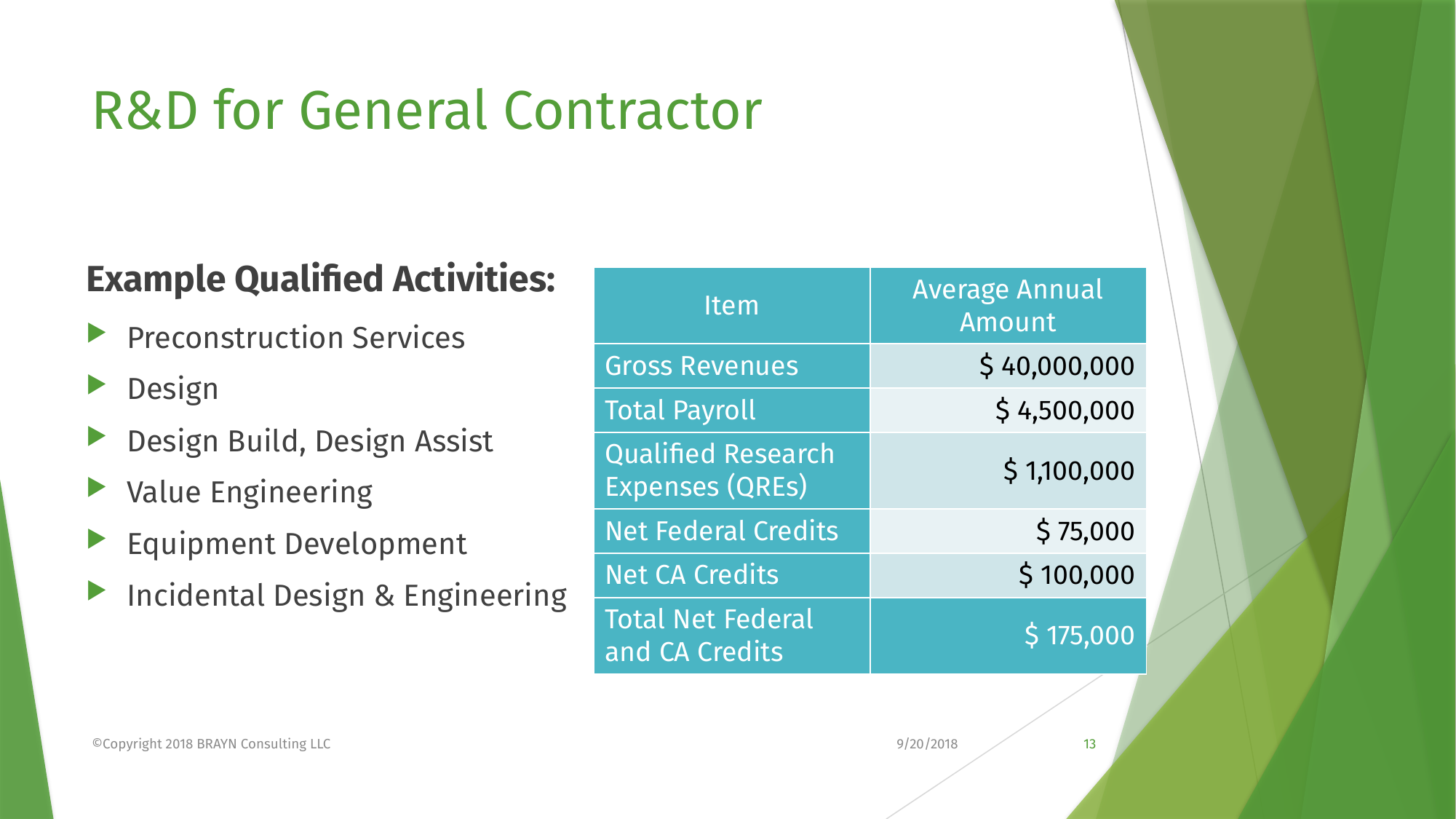

R&D for General Contractor
Example Qualified Activities:
| Item | Average Annual Amount |
| --- | --- |
| Gross Revenues | $ 40,000,000 |
| Total Payroll | $ 4,500,000 |
| Qualified Research Expenses (QREs) | $ 1,100,000 |
| Net Federal Credits | $ 75,000 |
| Net CA Credits | $ 100,000 |
| Total Net Federal and CA Credits | $ 175,000 |
Preconstruction Services
Design
Design Build, Design Assist
Value Engineering
Equipment Development
Incidental Design & Engineering
©Copyright 2018 BRAYN Consulting LLC
9/20/2018
13